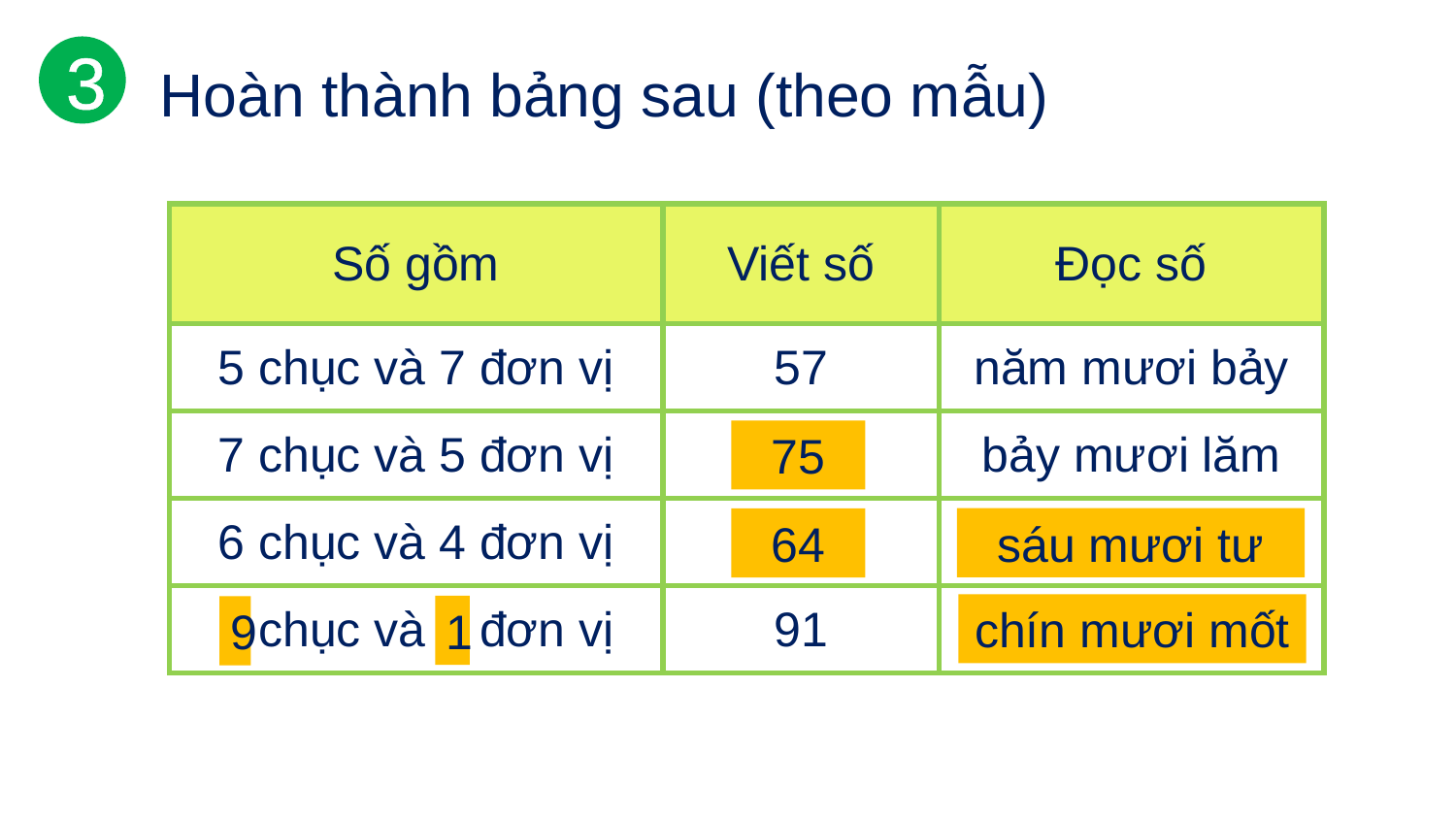

3
Hoàn thành bảng sau (theo mẫu)
| Số gồm | Viết số | Đọc số |
| --- | --- | --- |
| 5 chục và 7 đơn vị | 57 | năm mươi bảy |
| 7 chục và 5 đơn vị | ? | bảy mươi lăm |
| 6 chục và 4 đơn vị | ? | ? |
| ? chục và ? đơn vị | 91 | ? |
75
sáu mươi tư
64
chín mươi mốt
1
9